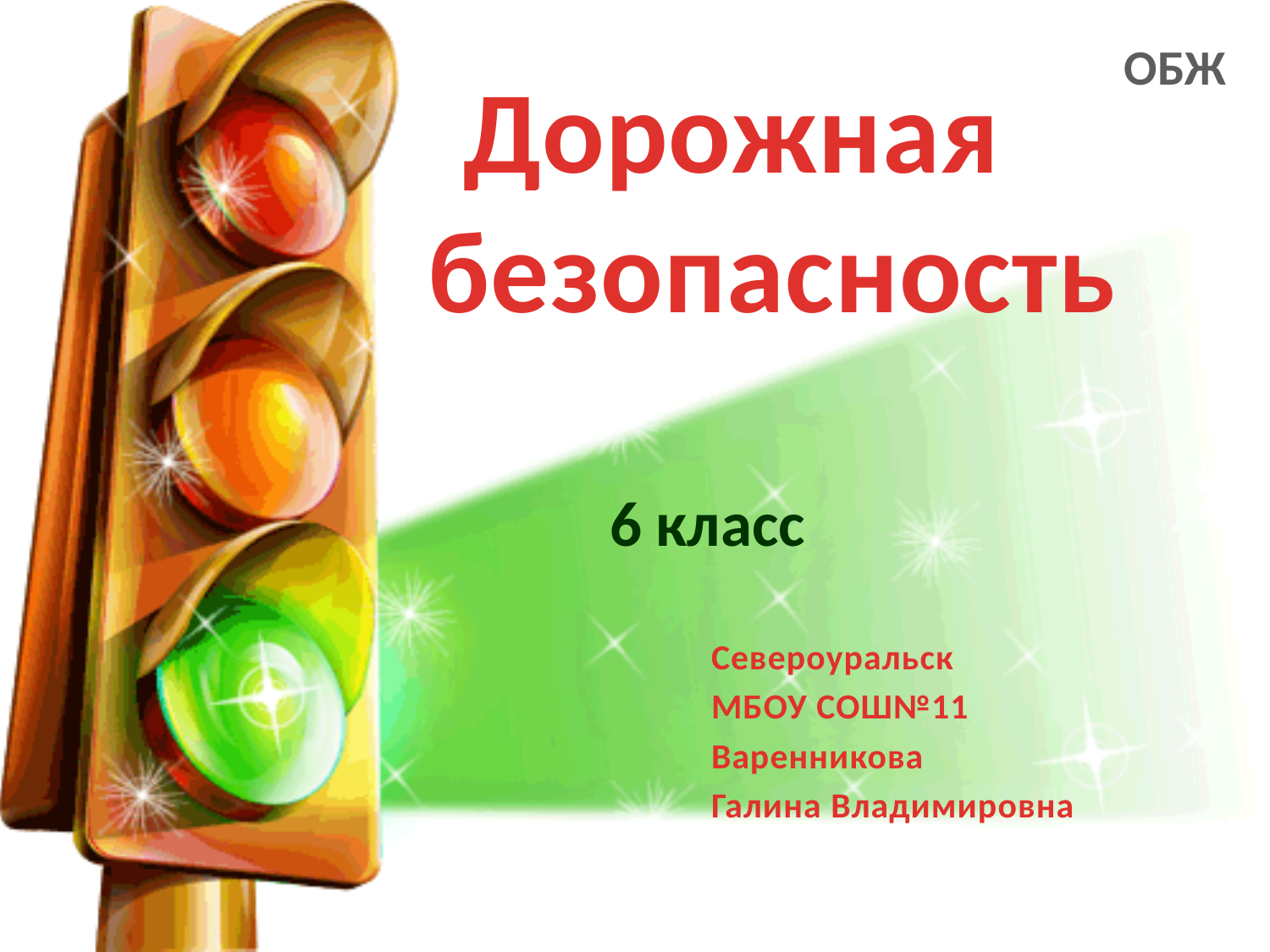

ОБЖ
# Дорожная    безопасность
6 класс

Североуральск
МБОУ СОШ№11
Варенникова
Галина Владимировна